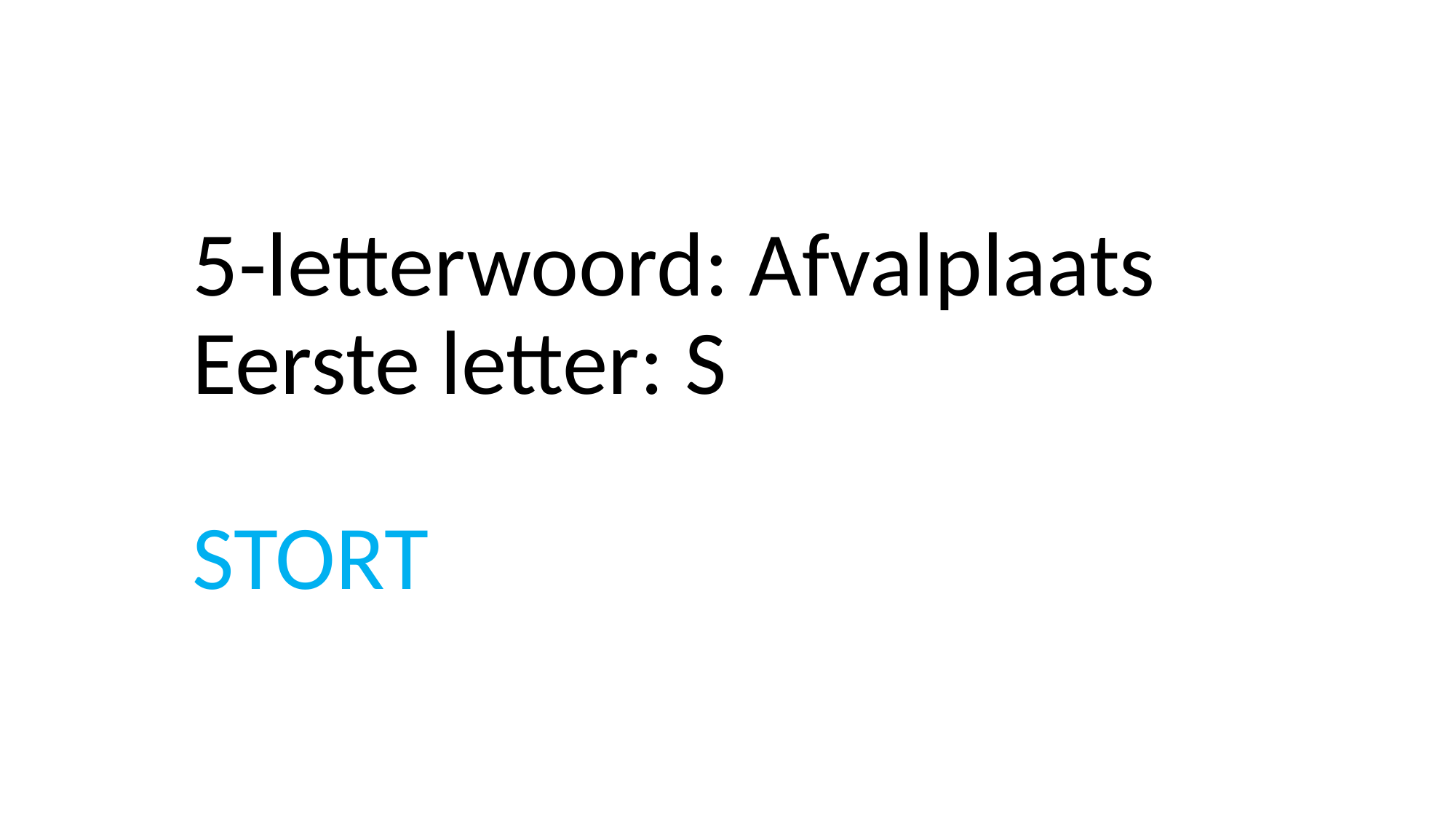

# 5-letterwoord: Afvalplaats Eerste letter: S
STORT